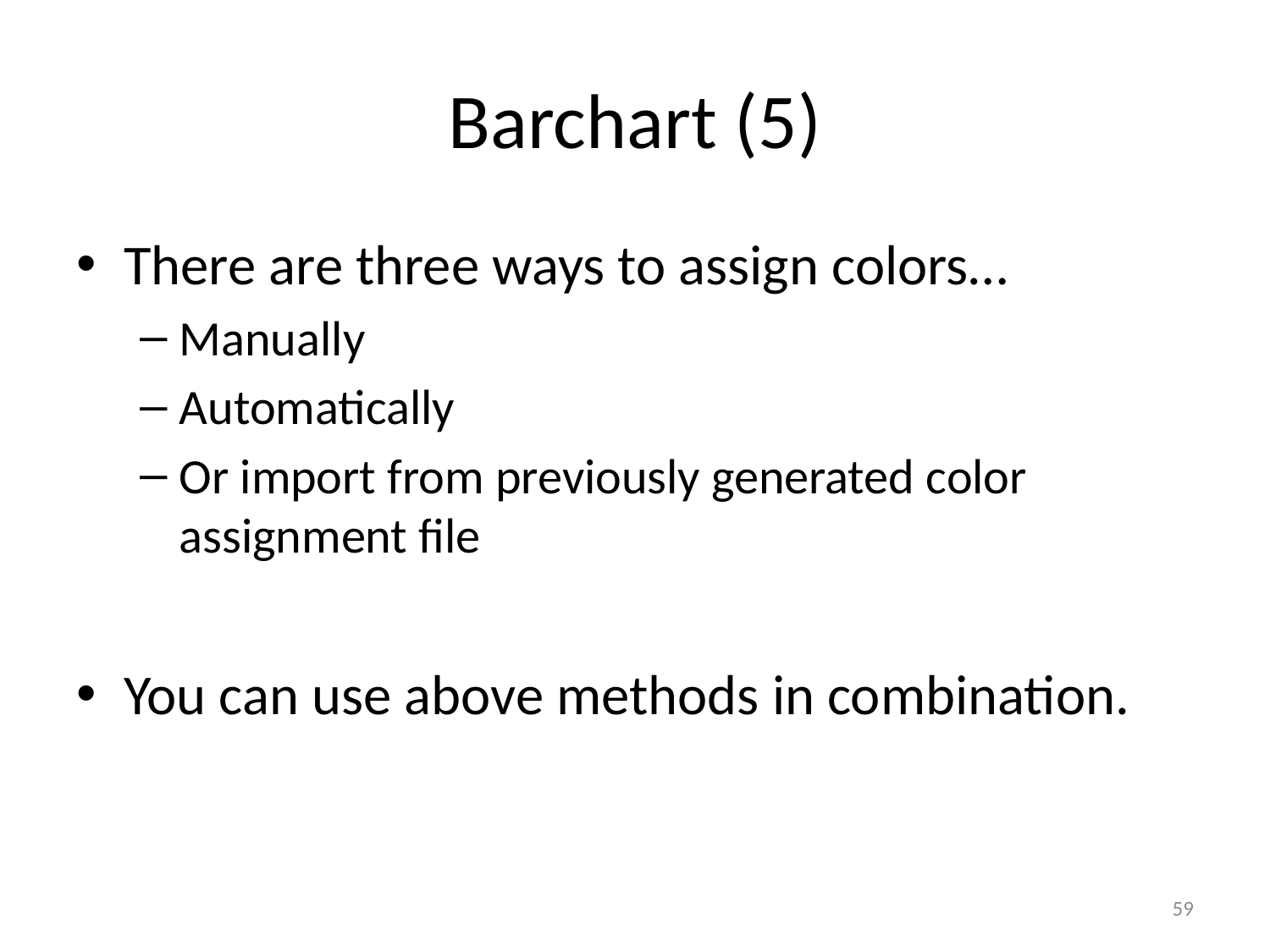

# Barchart (5)
There are three ways to assign colors…
Manually
Automatically
Or import from previously generated color assignment file

You can use above methods in combination.
59